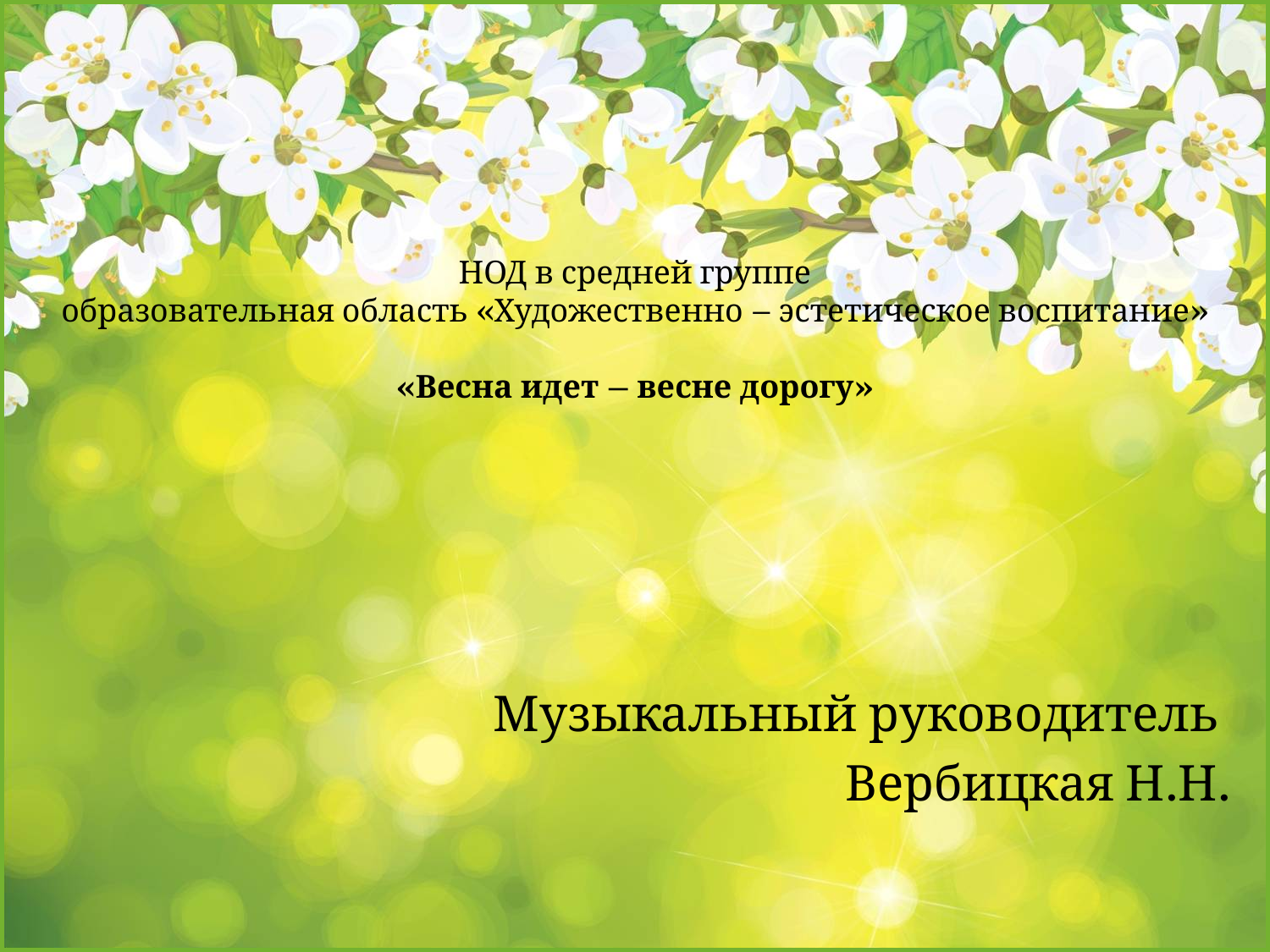

# НОД в средней группе образовательная область «Художественно – эстетическое воспитание» «Весна идет – весне дорогу»
Музыкальный руководитель
Вербицкая Н.Н.